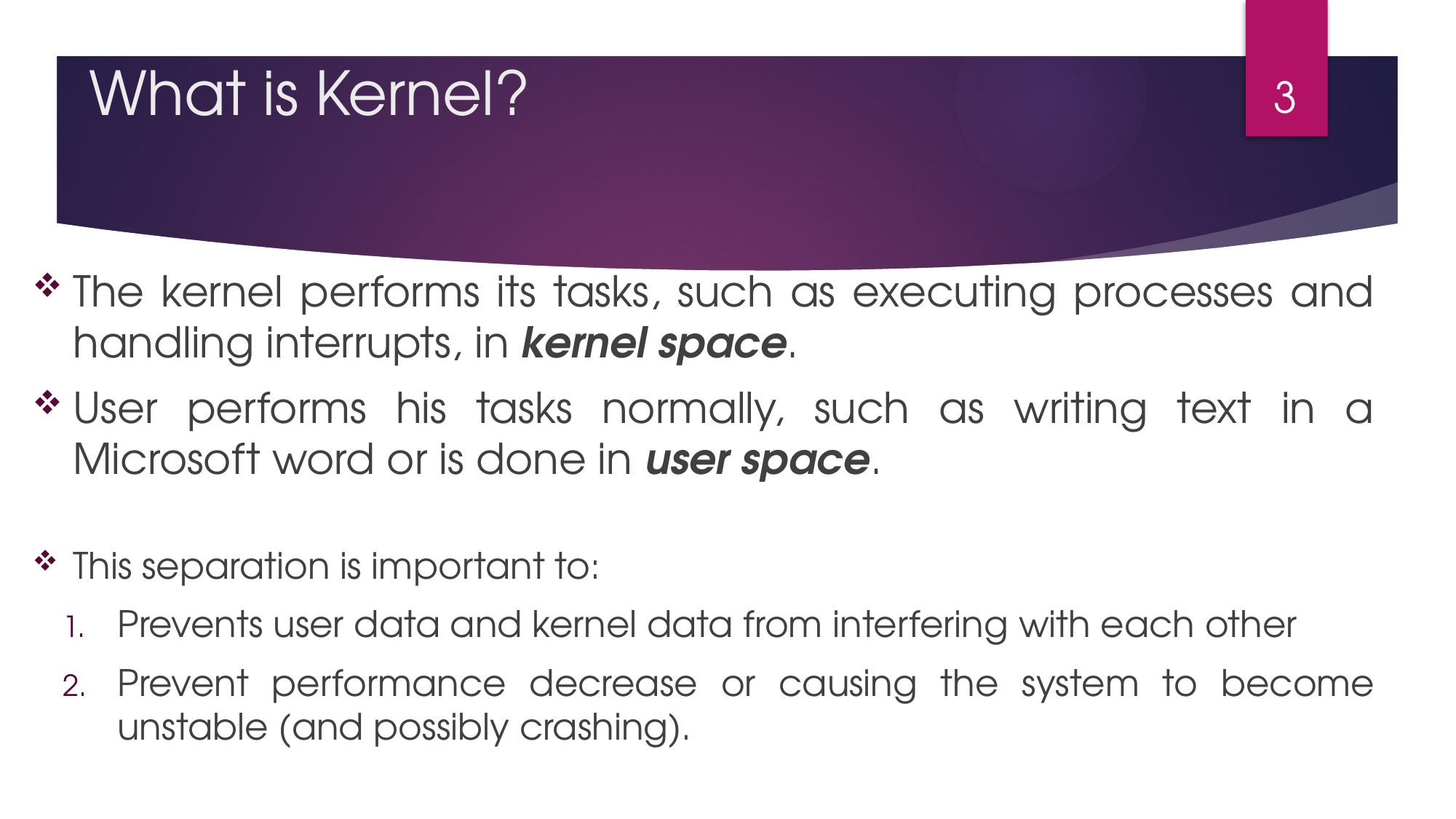

# What is Kernel?
3
The kernel performs its tasks, such as executing processes and handling interrupts, in kernel space.
User performs his tasks normally, such as writing text in a Microsoft word or is done in user space.

This separation is important to:
Prevents user data and kernel data from interfering with each other
Prevent performance decrease or causing the system to become unstable (and possibly crashing).